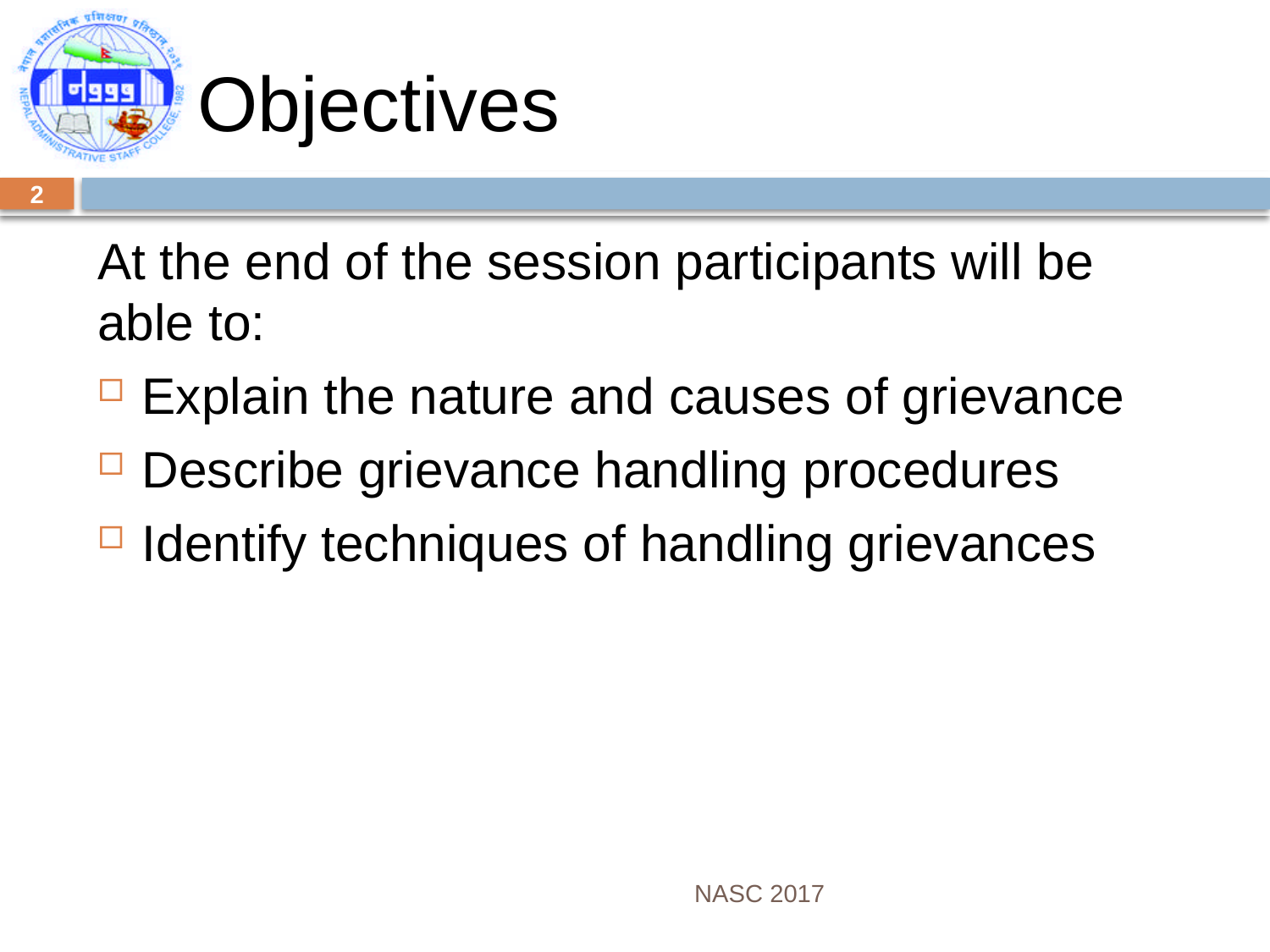

# Objectives
2
At the end of the session participants will be able to:
Explain the nature and causes of grievance
Describe grievance handling procedures
Identify techniques of handling grievances

NASC 2017